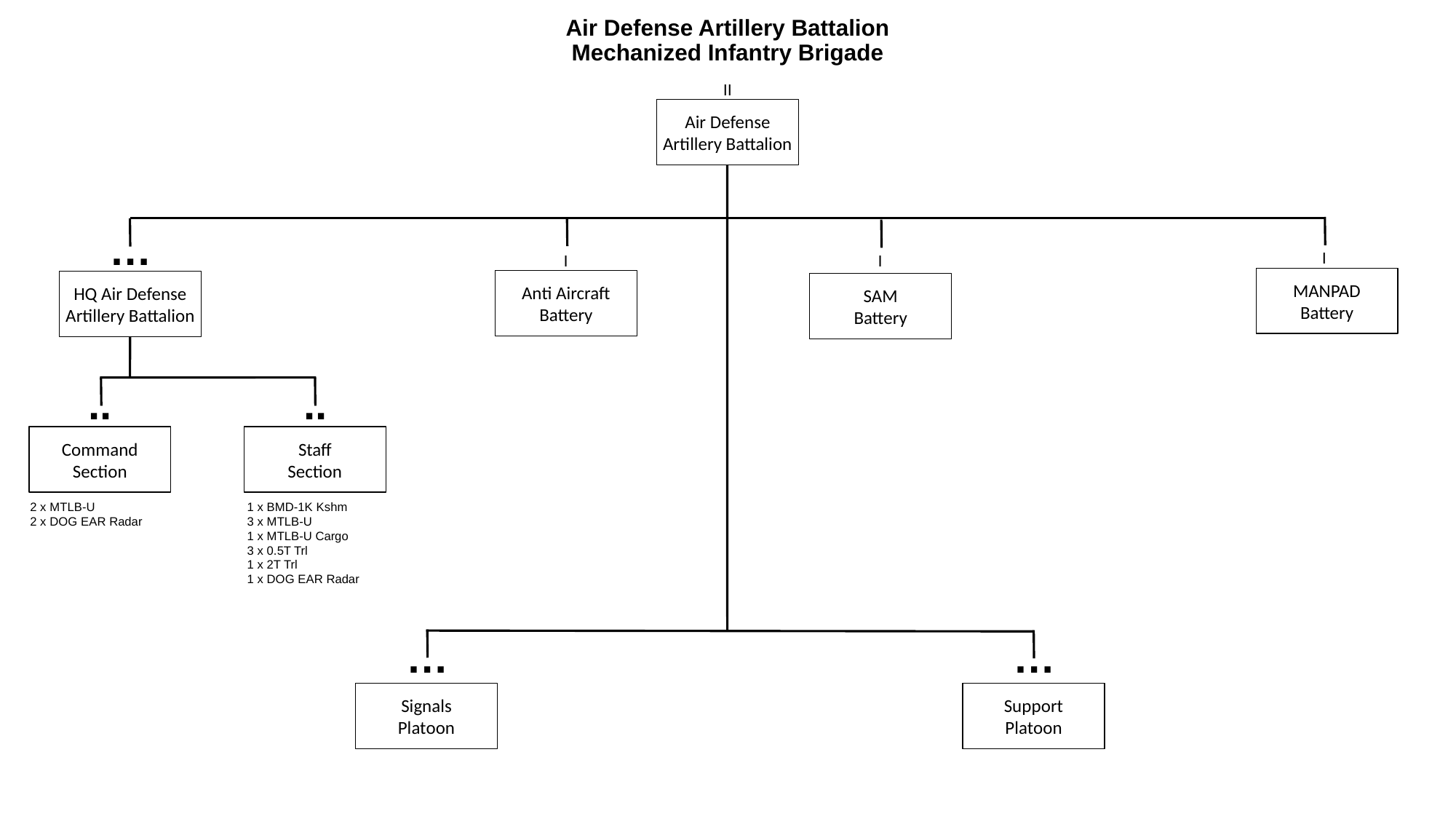

# Air Defense Artillery Battalion Mechanized Infantry Brigade
II
Air Defense Artillery Battalion
…
I
I
I
MANPAD
Battery
Anti Aircraft
Battery
HQ Air Defense Artillery Battalion
SAM
Battery
..
..
Command
Section
Staff
Section
2 x MTLB-U
2 x DOG EAR Radar
1 x BMD-1K Kshm
3 x MTLB-U
1 x MTLB-U Cargo
3 x 0.5T Trl
1 x 2T Trl
1 x DOG EAR Radar
…
…
Signals
Platoon
Support
Platoon